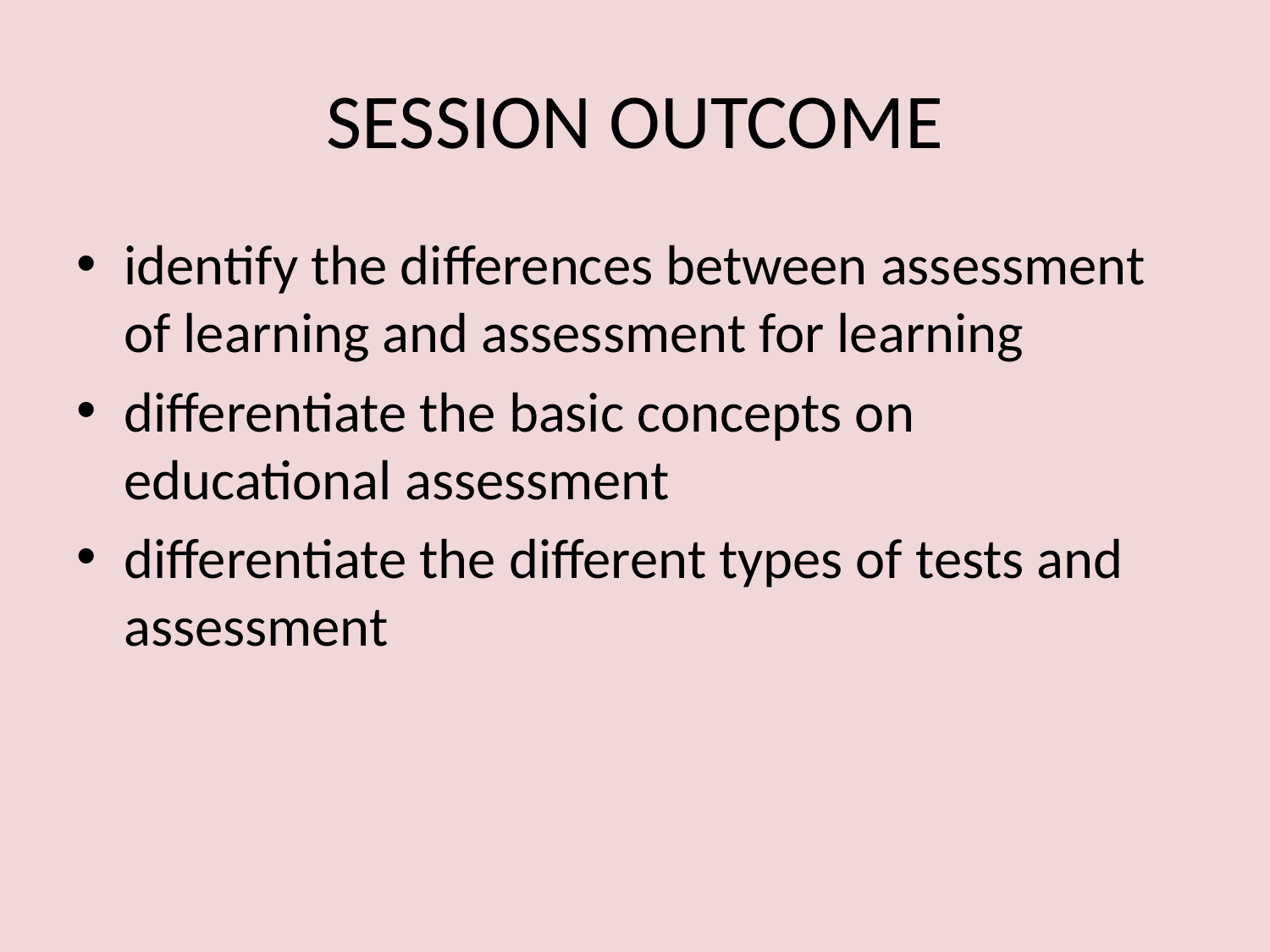

# SESSION OUTCOME
identify the differences between assessment of learning and assessment for learning
differentiate the basic concepts on educational assessment
differentiate the different types of tests and assessment